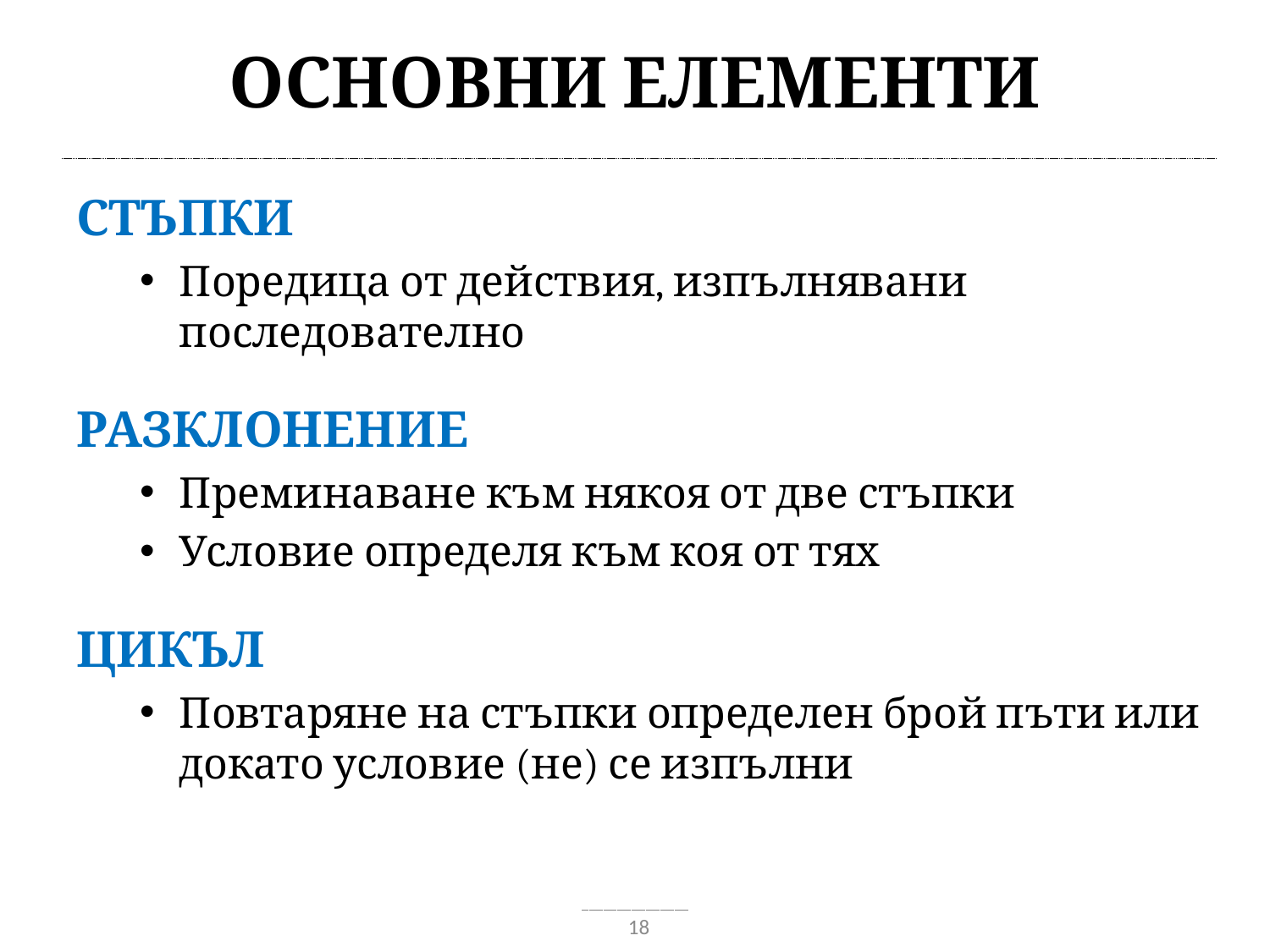

# Основни елементи
Стъпки
Поредица от действия, изпълнявани последователно
Разклонение
Преминаване към някоя от две стъпки
Условие определя към коя от тях
Цикъл
Повтаряне на стъпки определен брой пъти или докато условие (не) се изпълни
18